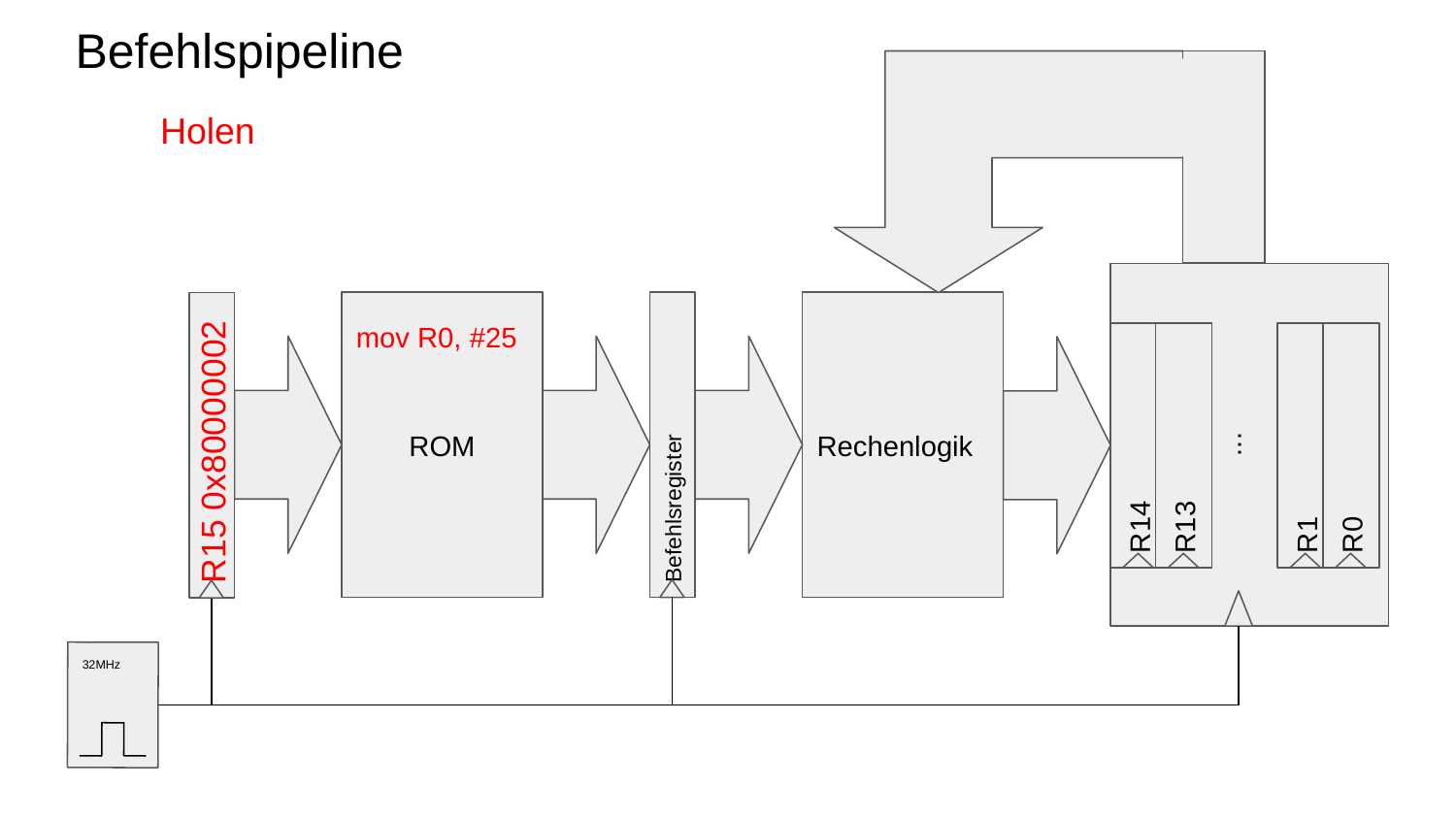

# Befehlspipeline

Holen
ROM
Rechenlogik
R13

R14

R0

R1

mov R0, #25
...

Befehlsregister

R15 0x80000002

32MHz